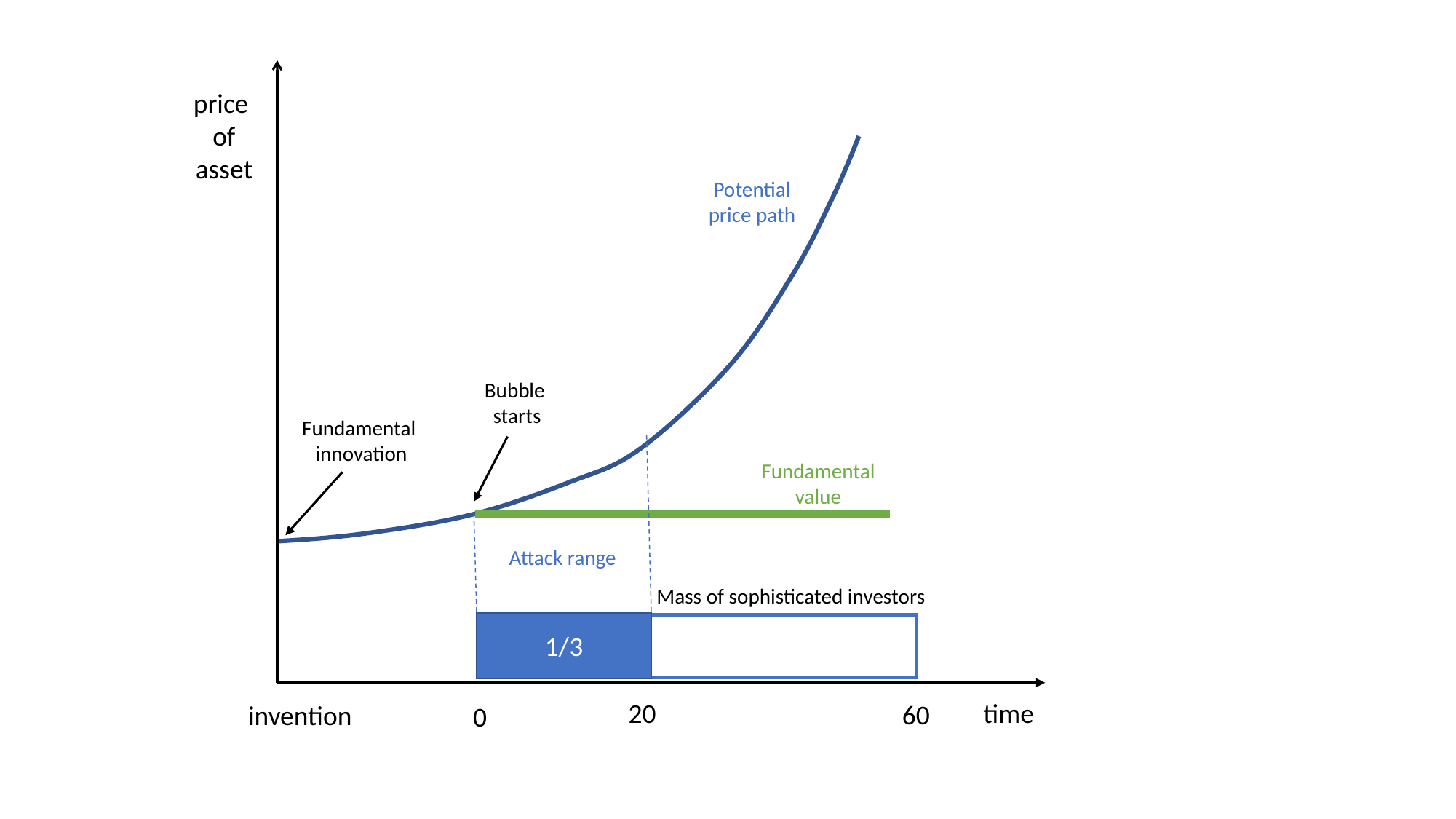

price
of
asset

Potential
price path
Bubble
starts
Fundamental
innovation
Fundamental
value
Attack range
Mass of sophisticated investors
1/3

time
20
60
invention
0